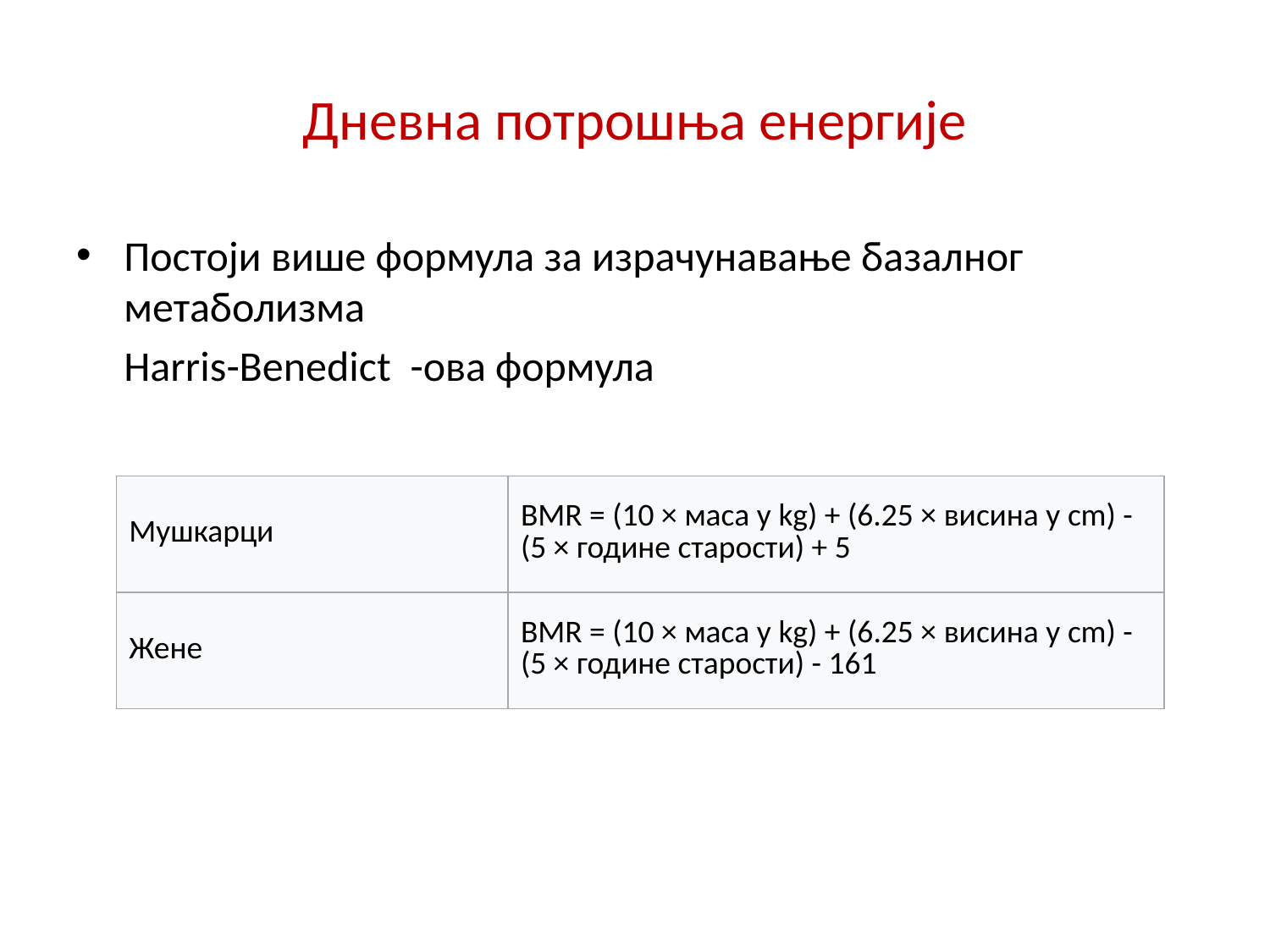

# Дневна потрошња енергије
Постоји више формула за израчунавање базалног метаболизма
     Harris-Benedict  -ова формула

| Мушкарци | BMR = (10 × маса у kg) + (6.25 × висина у cm) - (5 × године старости) + 5 |
| --- | --- |
| Жене | BMR = (10 × маса у kg) + (6.25 × висина у cm) - (5 × године старости) - 161 |